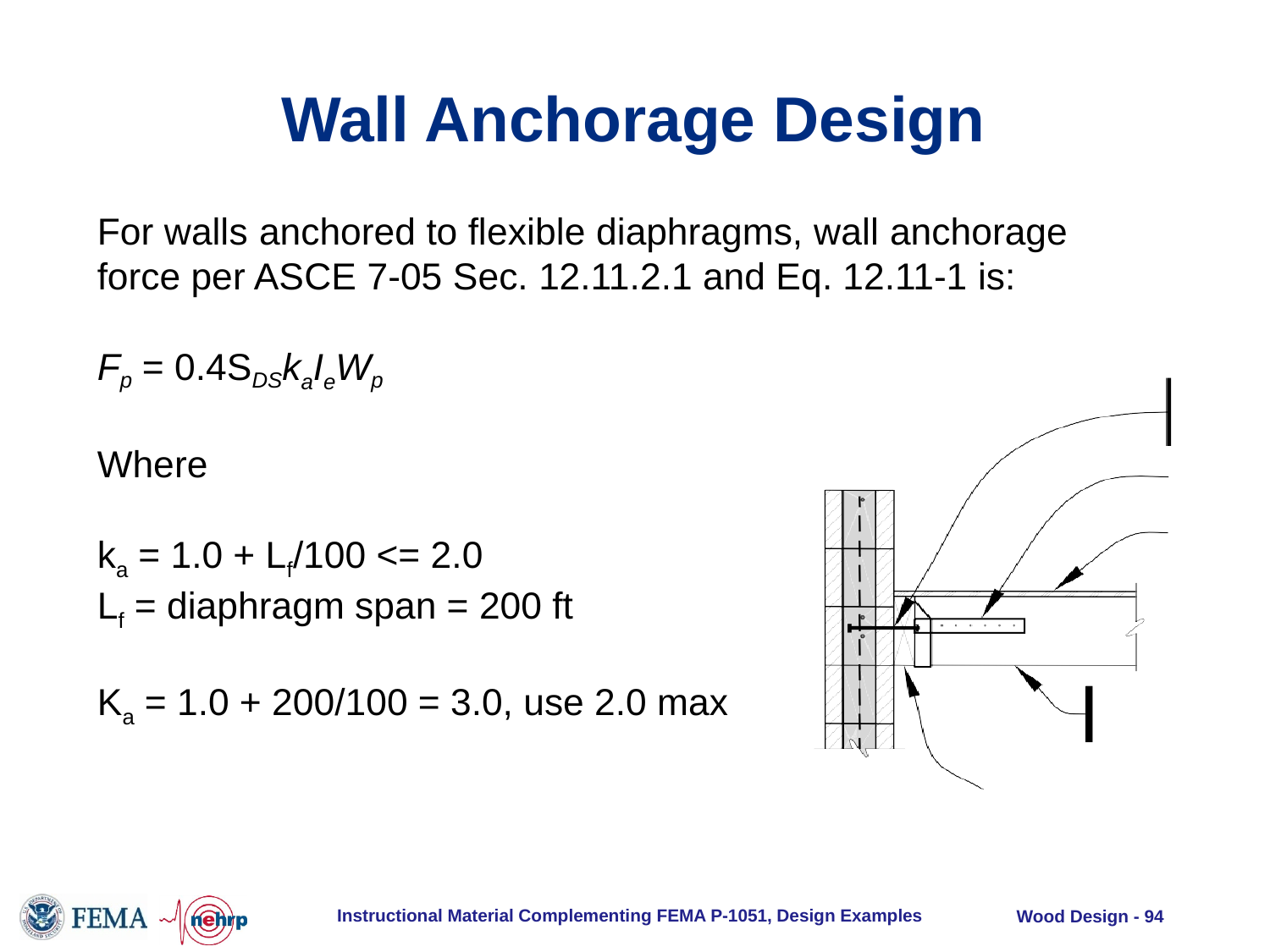

# Wall Anchorage Design
For walls anchored to flexible diaphragms, wall anchorage force per ASCE 7-05 Sec. 12.11.2.1 and Eq. 12.11-1 is:

Fp = 0.4SDSkaIeWp

Where

ka = 1.0 + Lf/100 <= 2.0
Lf = diaphragm span = 200 ft

Ka = 1.0 + 200/100 = 3.0, use 2.0 max